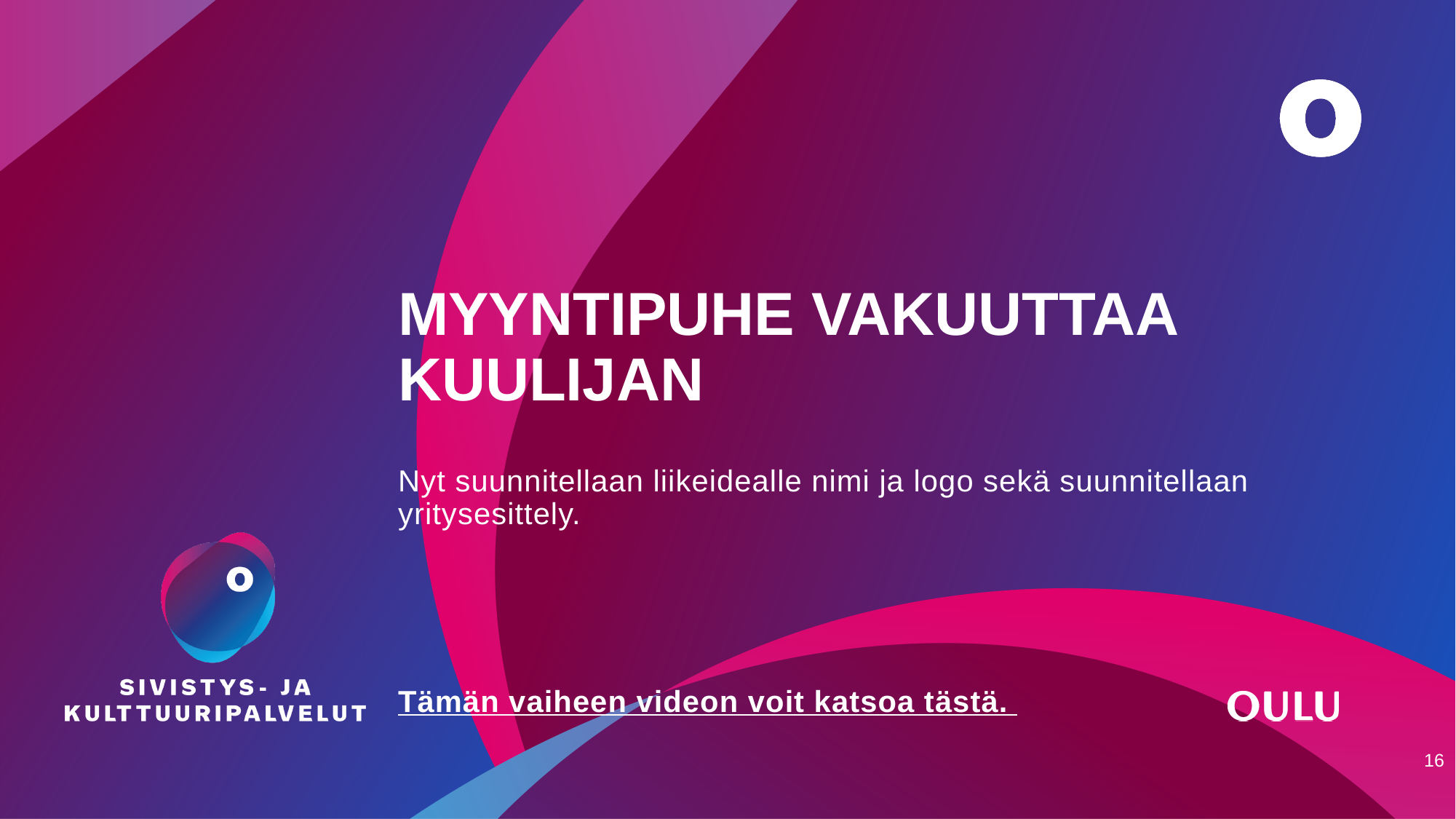

# MYYNTIPUHE VAKUUTTAA KUULIJAN
Nyt suunnitellaan liikeidealle nimi ja logo sekä suunnitellaan yritysesittely.
Tämän vaiheen videon voit katsoa tästä.
16